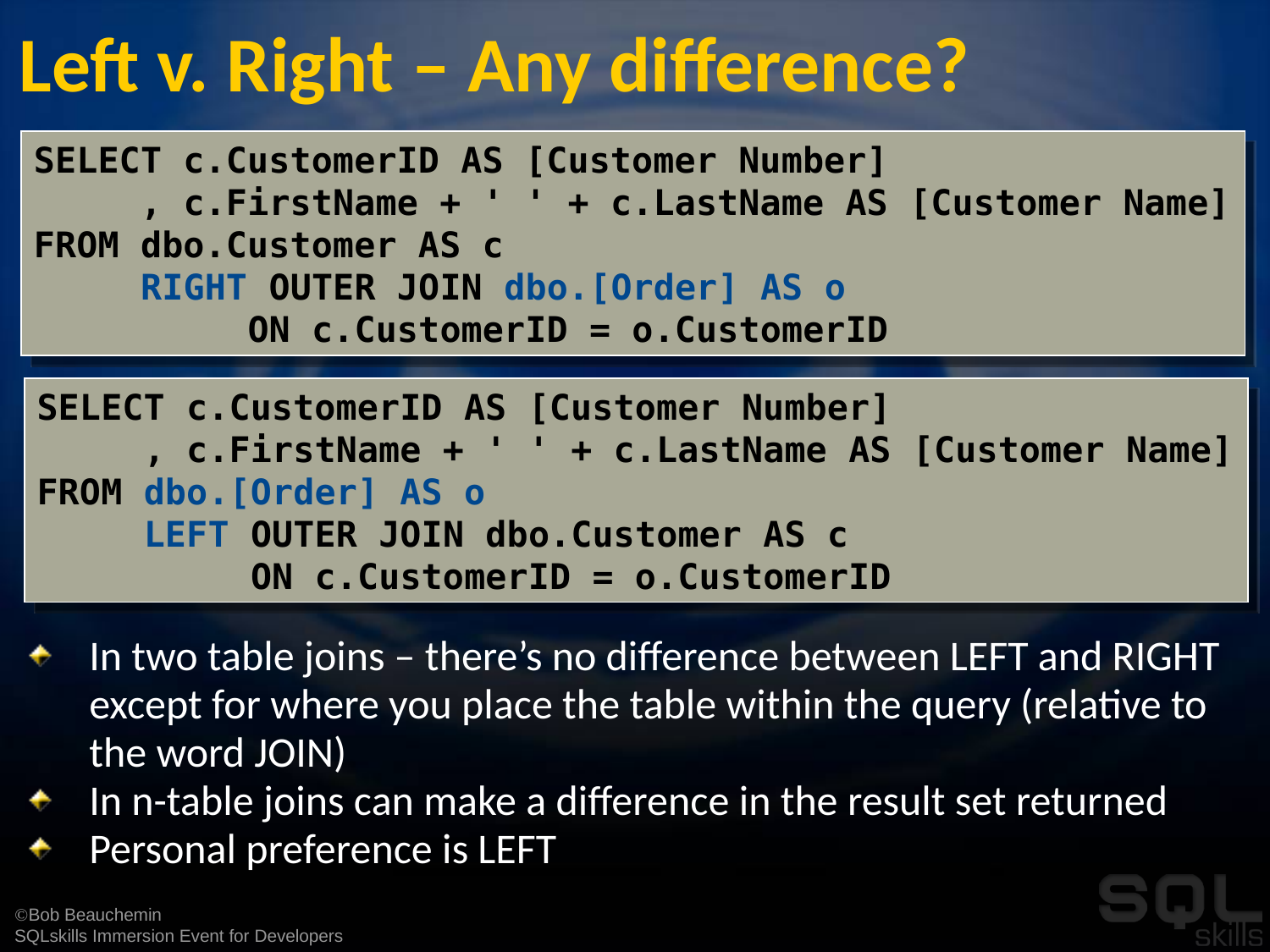

Left v. Right – Any difference?
SELECT c.CustomerID AS [Customer Number]
     , c.FirstName + ' ' + c.LastName AS [Customer Name]
FROM dbo.Customer AS c
     RIGHT OUTER JOIN dbo.[Order] AS o
          ON c.CustomerID = o.CustomerID
SELECT c.CustomerID AS [Customer Number]
     , c.FirstName + ' ' + c.LastName AS [Customer Name]
FROM dbo.[Order] AS o
     LEFT OUTER JOIN dbo.Customer AS c
          ON c.CustomerID = o.CustomerID
In two table joins – there’s no difference between LEFT and RIGHT except for where you place the table within the query (relative to the word JOIN)
In n-table joins can make a difference in the result set returned
Personal preference is LEFT